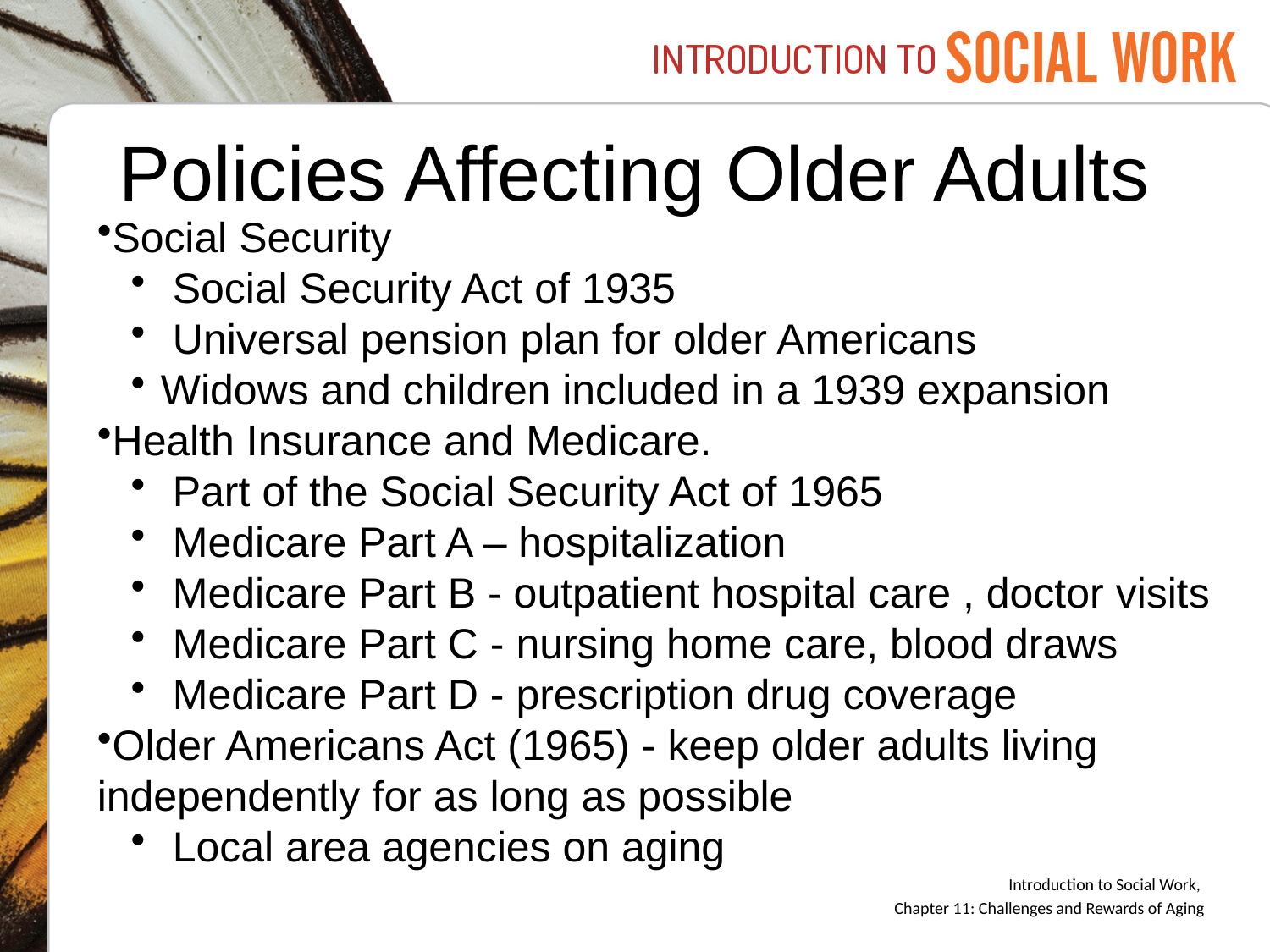

# Policies Affecting Older Adults
Social Security
 Social Security Act of 1935
 Universal pension plan for older Americans
Widows and children included in a 1939 expansion
Health Insurance and Medicare.
 Part of the Social Security Act of 1965
 Medicare Part A – hospitalization
 Medicare Part B - outpatient hospital care , doctor visits
 Medicare Part C - nursing home care, blood draws
 Medicare Part D - prescription drug coverage
Older Americans Act (1965) - keep older adults living independently for as long as possible
 Local area agencies on aging

Introduction to Social Work,
Chapter 11: Challenges and Rewards of Aging